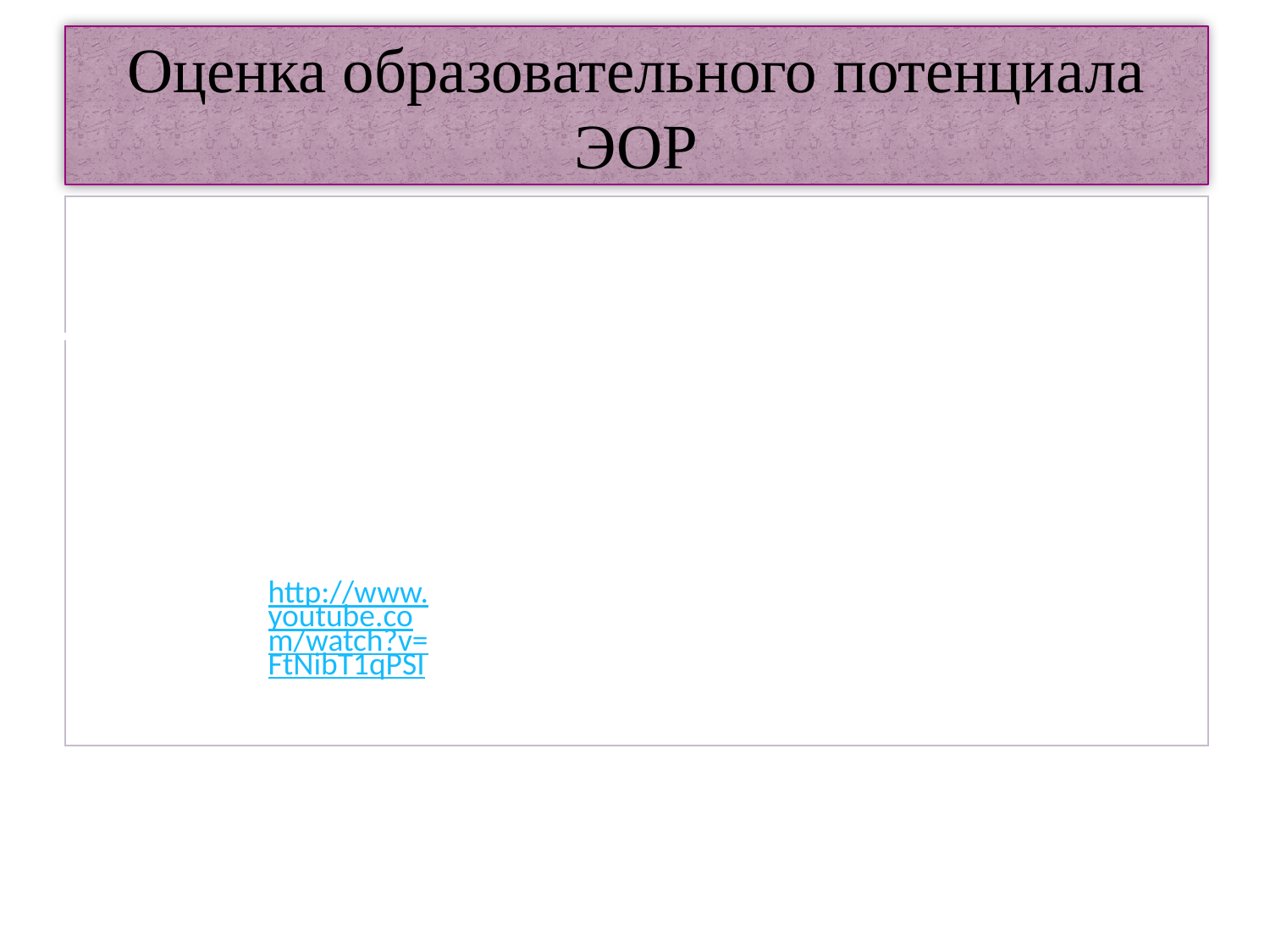

# Оценка образовательного потенциала ЭОР
| Тема урока | Кол-во ресурсов к теме урока. Названия. | Общепедагогические. | Интерактивность. | Технологичность. | Методические. |
| --- | --- | --- | --- | --- | --- |
| В.Ф. Одоевский «Мороз Иванович» | Приложение к учебнику. Аудиозапись «Мороз Иванович» | 4 (средняя направленность на развитие) | 0 Ресурс не является интерактивным. | Ресурс не является технологичным. | 5 – Не соответствует принципу 6. |
| В.Ф. Одоевский «Мороз Иванович» | Портал: http://www.youtube.com/watch?v=FtNibT1qPSI Мультфильм «Мороз Иванович» | 5 (высокая направленность на развитие). | 0 Ресурс не является интерактивным. | Ресурс не является технологичным. | Соответствует методическим критериям. |